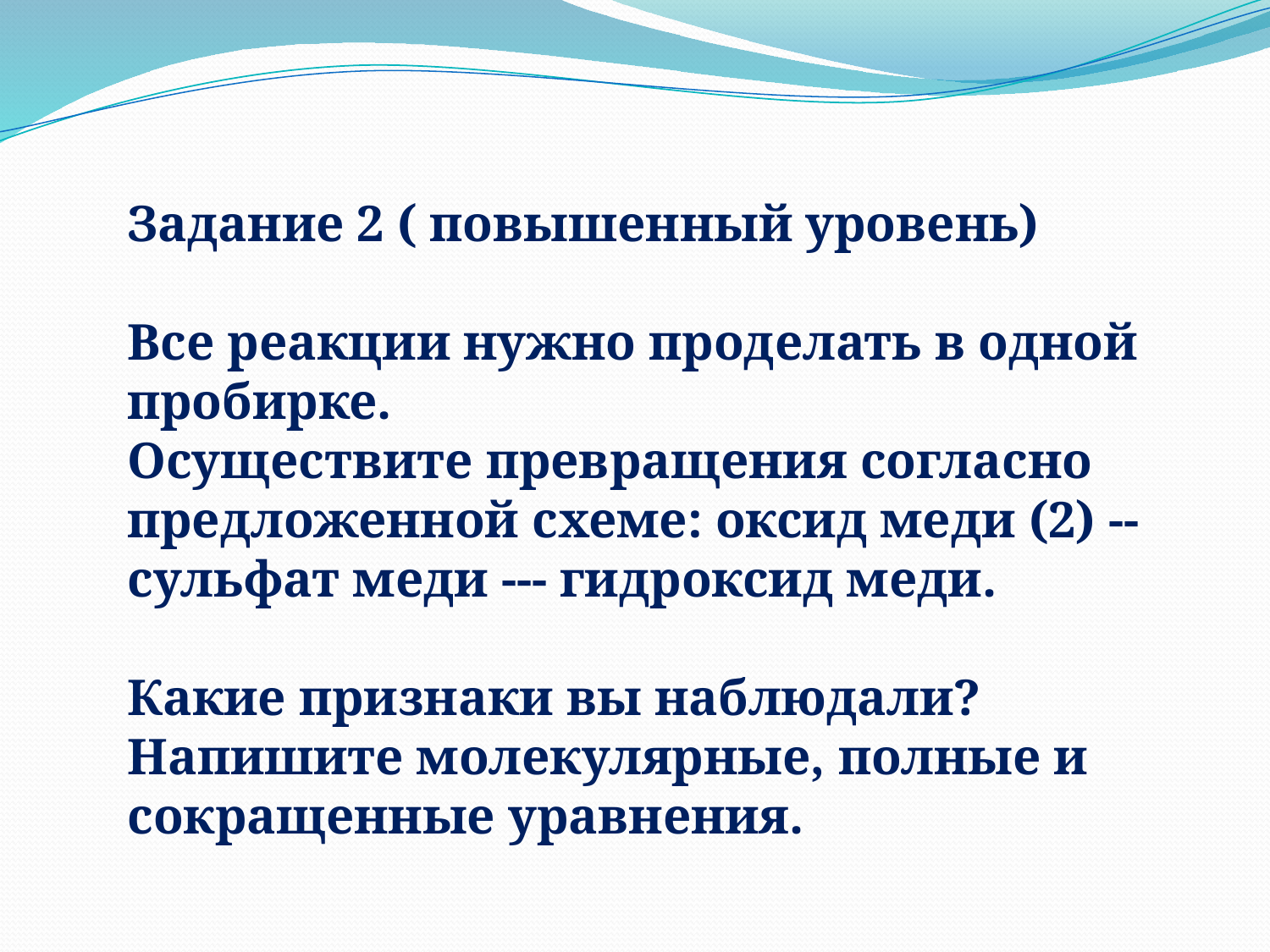

Задание 2 ( повышенный уровень)

Все реакции нужно проделать в одной пробирке.
Осуществите превращения согласно предложенной схеме: оксид меди (2) --    сульфат меди --- гидроксид меди.

Какие признаки вы наблюдали?
Напишите молекулярные, полные и сокращенные уравнения.